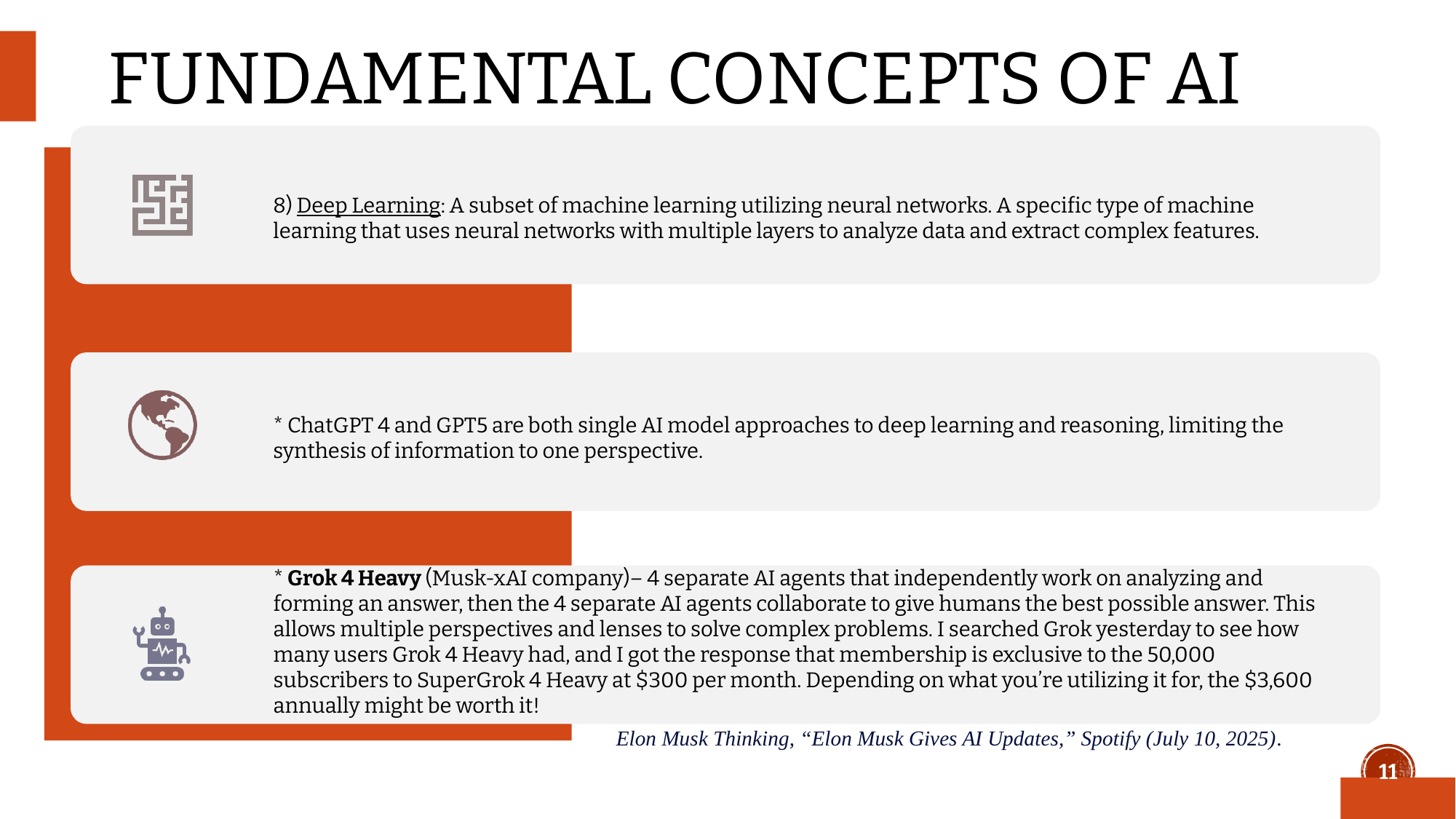

# Fundamental Concepts of AI
8) Deep Learning: A subset of machine learning utilizing neural networks. A specific type of machine learning that uses neural networks with multiple layers to analyze data and extract complex features.
* ChatGPT 4 and GPT5 are both single AI model approaches to deep learning and reasoning, limiting the synthesis of information to one perspective.
* Grok 4 Heavy (Musk-xAI company)– 4 separate AI agents that independently work on analyzing and forming an answer, then the 4 separate AI agents collaborate to give humans the best possible answer. This allows multiple perspectives and lenses to solve complex problems. I searched Grok yesterday to see how many users Grok 4 Heavy had, and I got the response that membership is exclusive to the 50,000 subscribers to SuperGrok 4 Heavy at $300 per month. Depending on what you’re utilizing it for, the $3,600 annually might be worth it!
                                                                 Elon Musk Thinking, “Elon Musk Gives AI Updates,” Spotify (July 10, 2025).
11